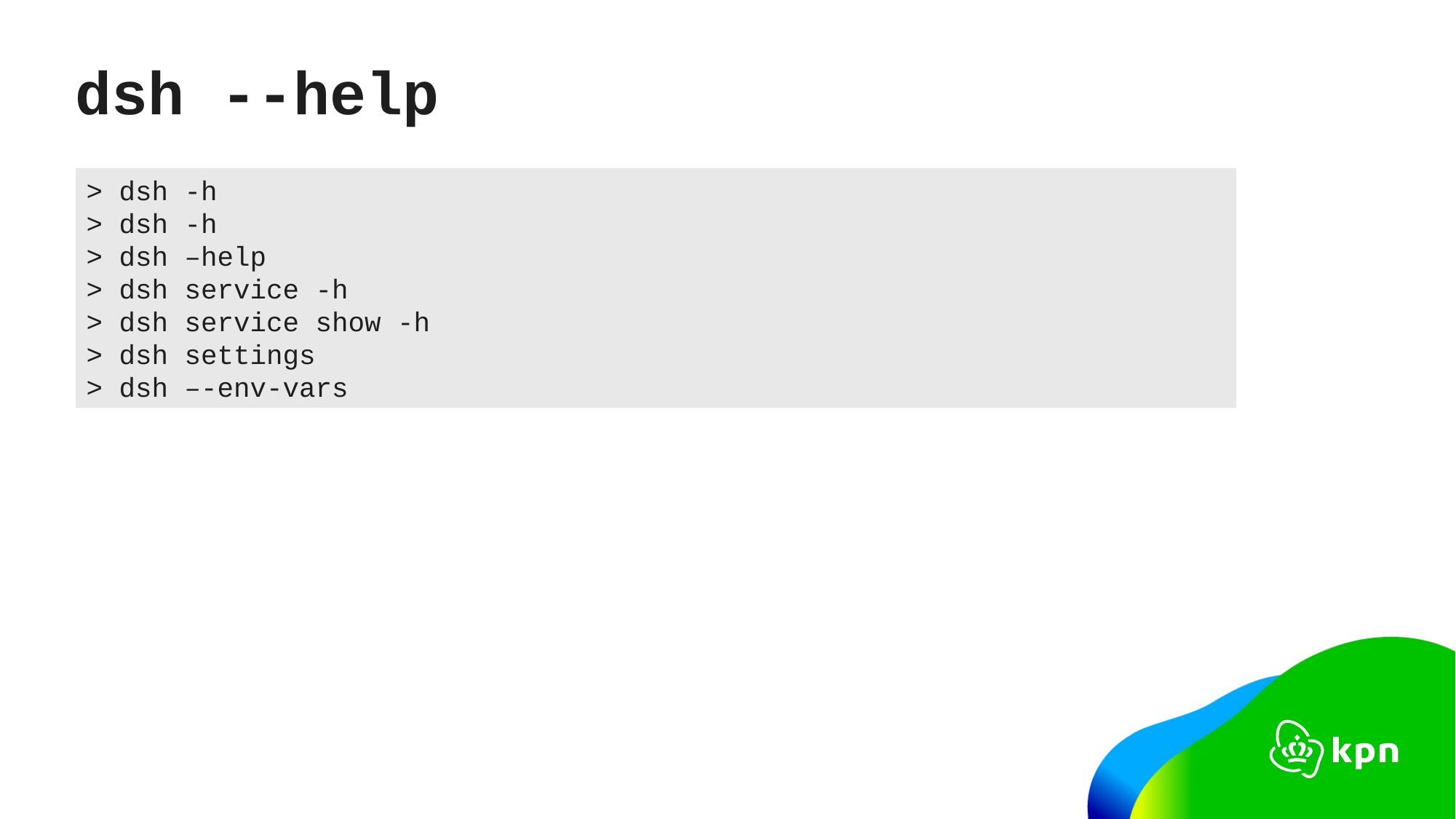

# dsh --help
> dsh -h
> dsh -h
> dsh –help
> dsh service -h
> dsh service show -h
> dsh settings
> dsh –-env-vars